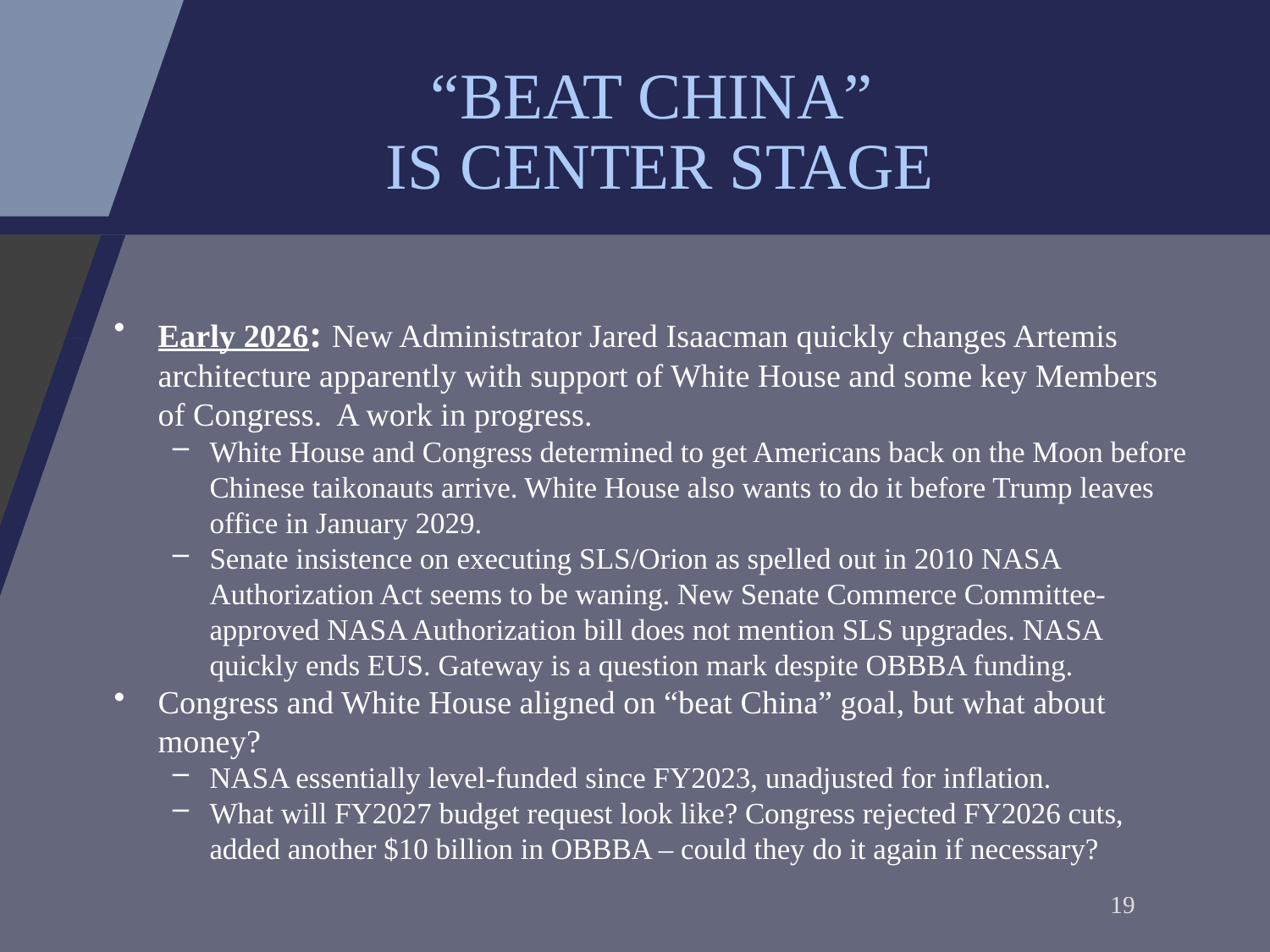

# “BEAT CHINA” IS CENTER STAGE

Early 2026: New Administrator Jared Isaacman quickly changes Artemis architecture apparently with support of White House and some key Members of Congress.  A work in progress.
White House and Congress determined to get Americans back on the Moon before Chinese taikonauts arrive. White House also wants to do it before Trump leaves office in January 2029.
Senate insistence on executing SLS/Orion as spelled out in 2010 NASA Authorization Act seems to be waning. New Senate Commerce Committee-approved NASA Authorization bill does not mention SLS upgrades. NASA quickly ends EUS. Gateway is a question mark despite OBBBA funding.
Congress and White House aligned on “beat China” goal, but what about money?
NASA essentially level-funded since FY2023, unadjusted for inflation.
What will FY2027 budget request look like? Congress rejected FY2026 cuts, added another $10 billion in OBBBA – could they do it again if necessary?
19